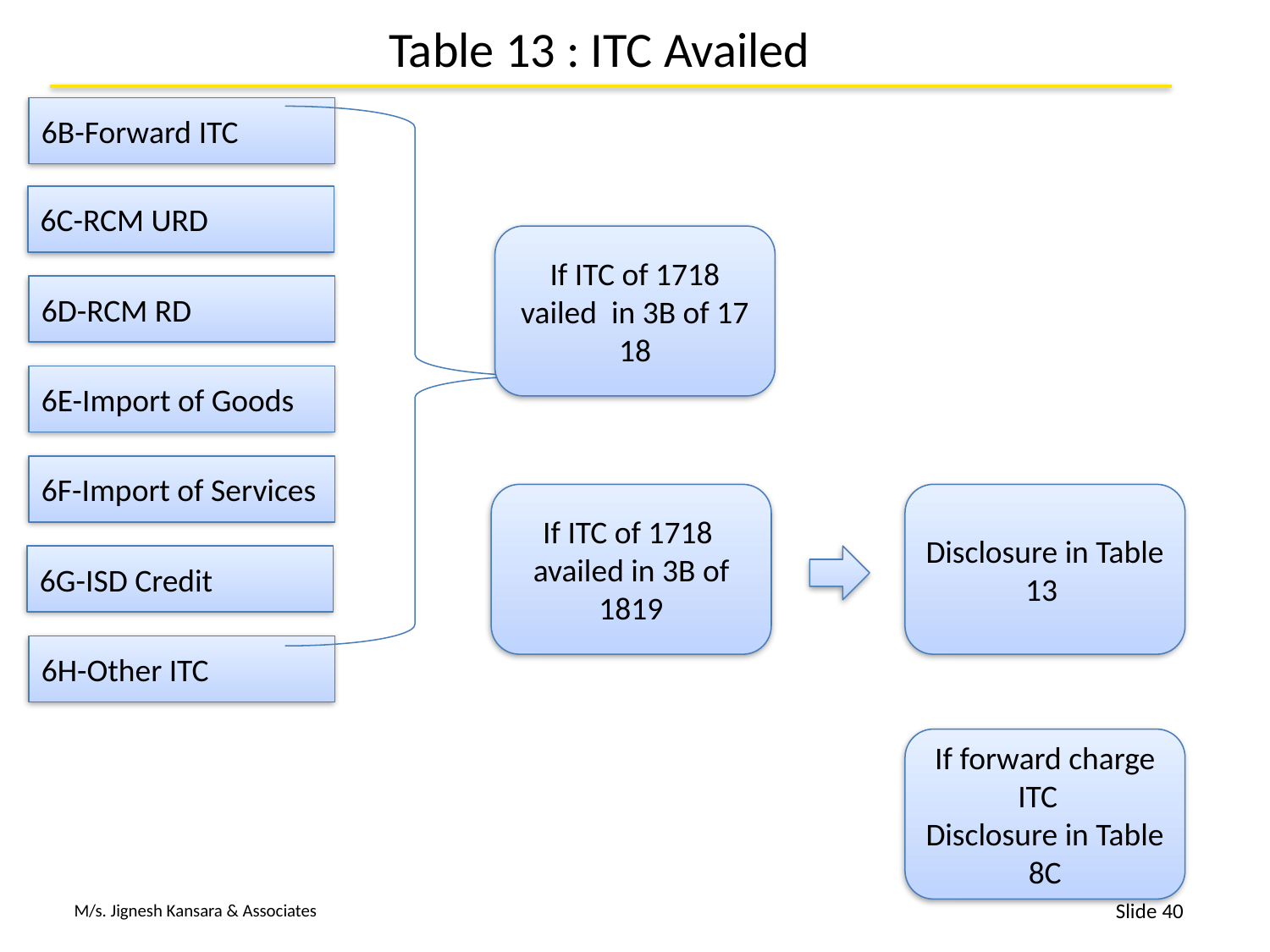

# Table 13 : ITC Availed
6B-Forward ITC

6C-RCM URD
If ITC of 1718 vailed  in 3B of 17 18
6D-RCM RD
6E-Import of Goods
6F-Import of Services
If ITC of 1718  availed in 3B of 1819
Disclosure in Table 13
6G-ISD Credit

6H-Other ITC
If forward charge ITC
Disclosure in Table 8C
40